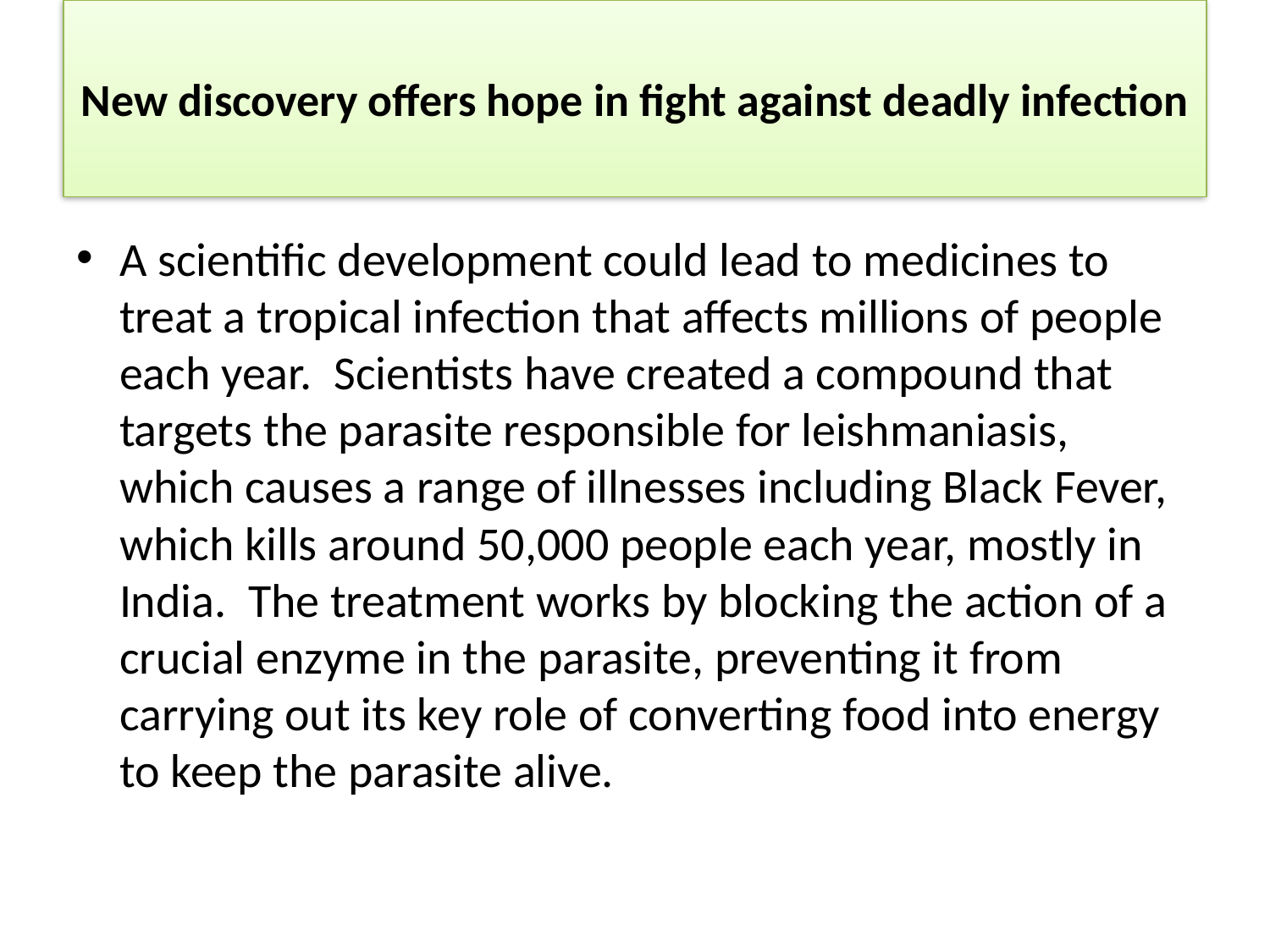

# New discovery offers hope in fight against deadly infection
A scientific development could lead to medicines to treat a tropical infection that affects millions of people each year.  Scientists have created a compound that targets the parasite responsible for leishmaniasis, which causes a range of illnesses including Black Fever, which kills around 50,000 people each year, mostly in India.  The treatment works by blocking the action of a crucial enzyme in the parasite, preventing it from carrying out its key role of converting food into energy to keep the parasite alive.